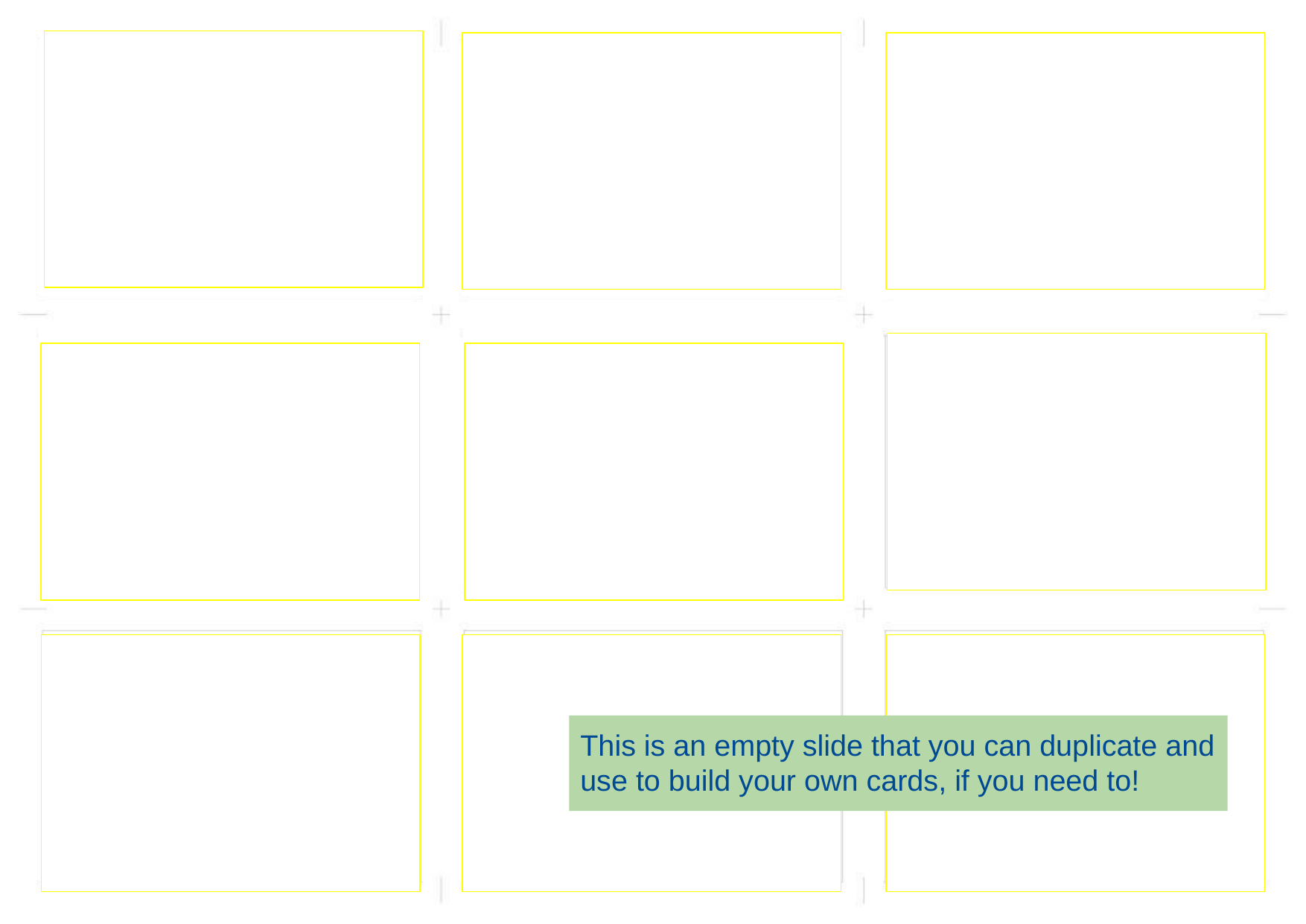

This is an empty slide that you can duplicate and use to build your own cards, if you need to!